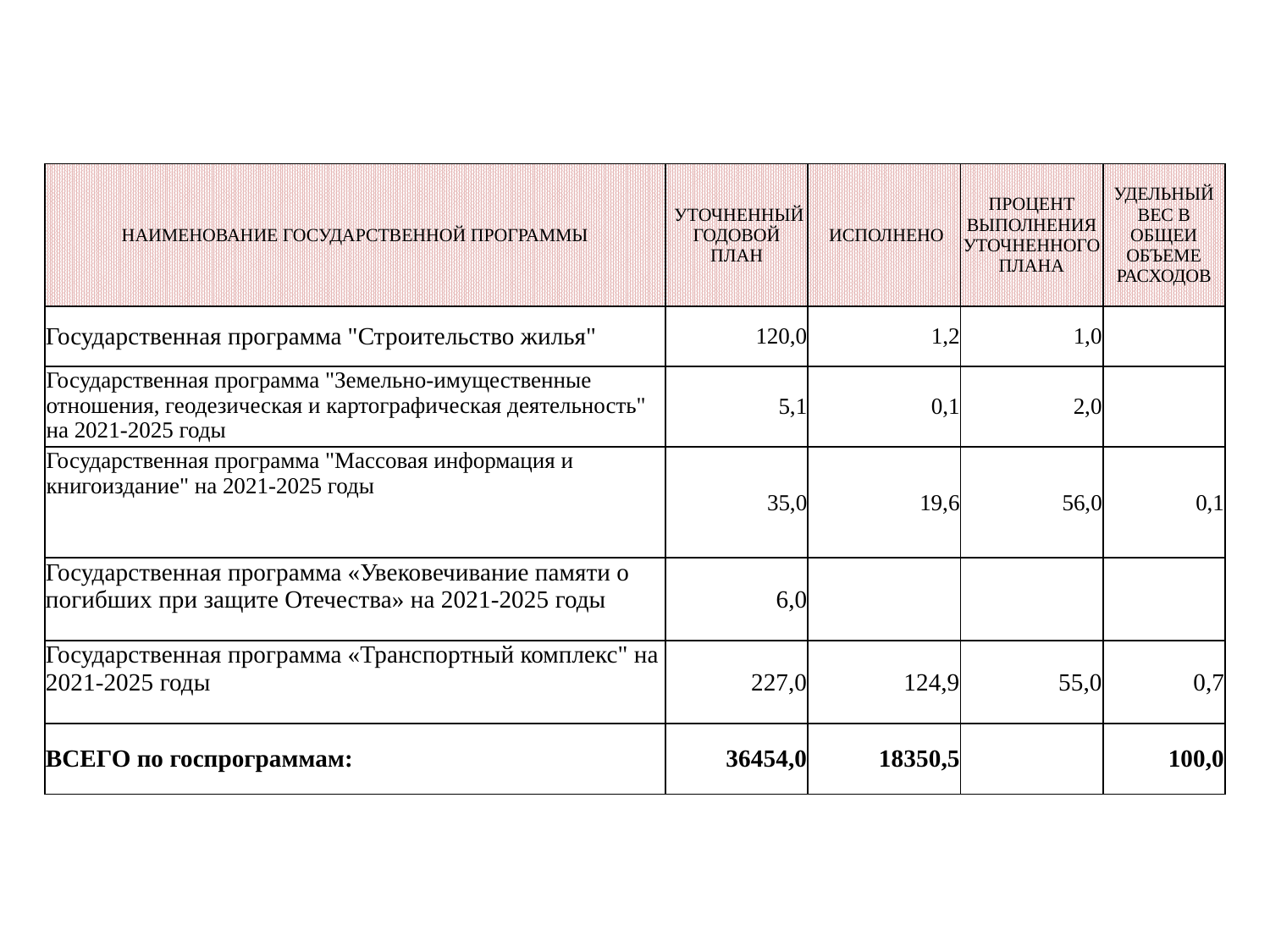

| НАИМЕНОВАНИЕ ГОСУДАРСТВЕННОЙ ПРОГРАММЫ | УТОЧНЕННЫЙ ГОДОВОЙ ПЛАН | ИСПОЛНЕНО | ПРОЦЕНТ ВЫПОЛНЕНИЯ УТОЧНЕННОГО ПЛАНА | УДЕЛЬНЫЙ ВЕС В ОБЩЕИ ОБЪЕМЕ РАСХОДОВ |
| --- | --- | --- | --- | --- |
| Государственная программа "Строительство жилья" | 120,0 | 1,2 | 1,0 |  |
| Государственная программа "Земельно-имущественные отношения, геодезическая и картографическая деятельность" на 2021-2025 годы | 5,1 | 0,1 | 2,0 |  |
| Государственная программа "Массовая информация и книгоиздание" на 2021-2025 годы | 35,0 | 19,6 | 56,0 | 0,1 |
| Государственная программа «Увековечивание памяти о погибших при защите Отечества» на 2021-2025 годы | 6,0 |  |  |  |
| Государственная программа «Транспортный комплекс" на 2021-2025 годы | 227,0 | 124,9 | 55,0 | 0,7 |
| ВСЕГО по госпрограммам: | 36454,0 | 18350,5 |  | 100,0 |